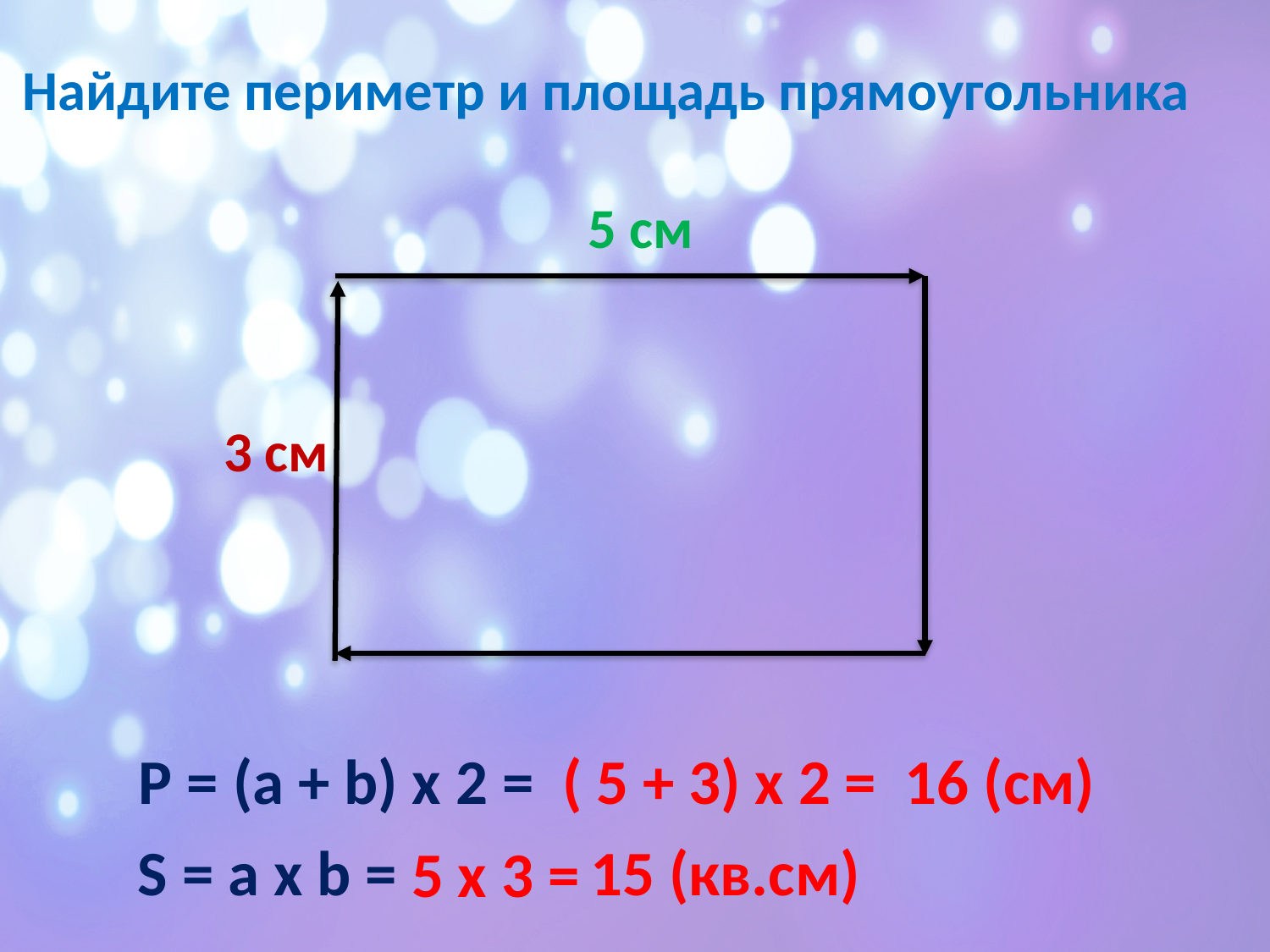

Найдите периметр и площадь прямоугольника
5 см
3 см
Р = (а + b) х 2 =
( 5 + 3) х 2 =
16 (см)
S = a x b =
15 (кв.см)
5 х 3 =